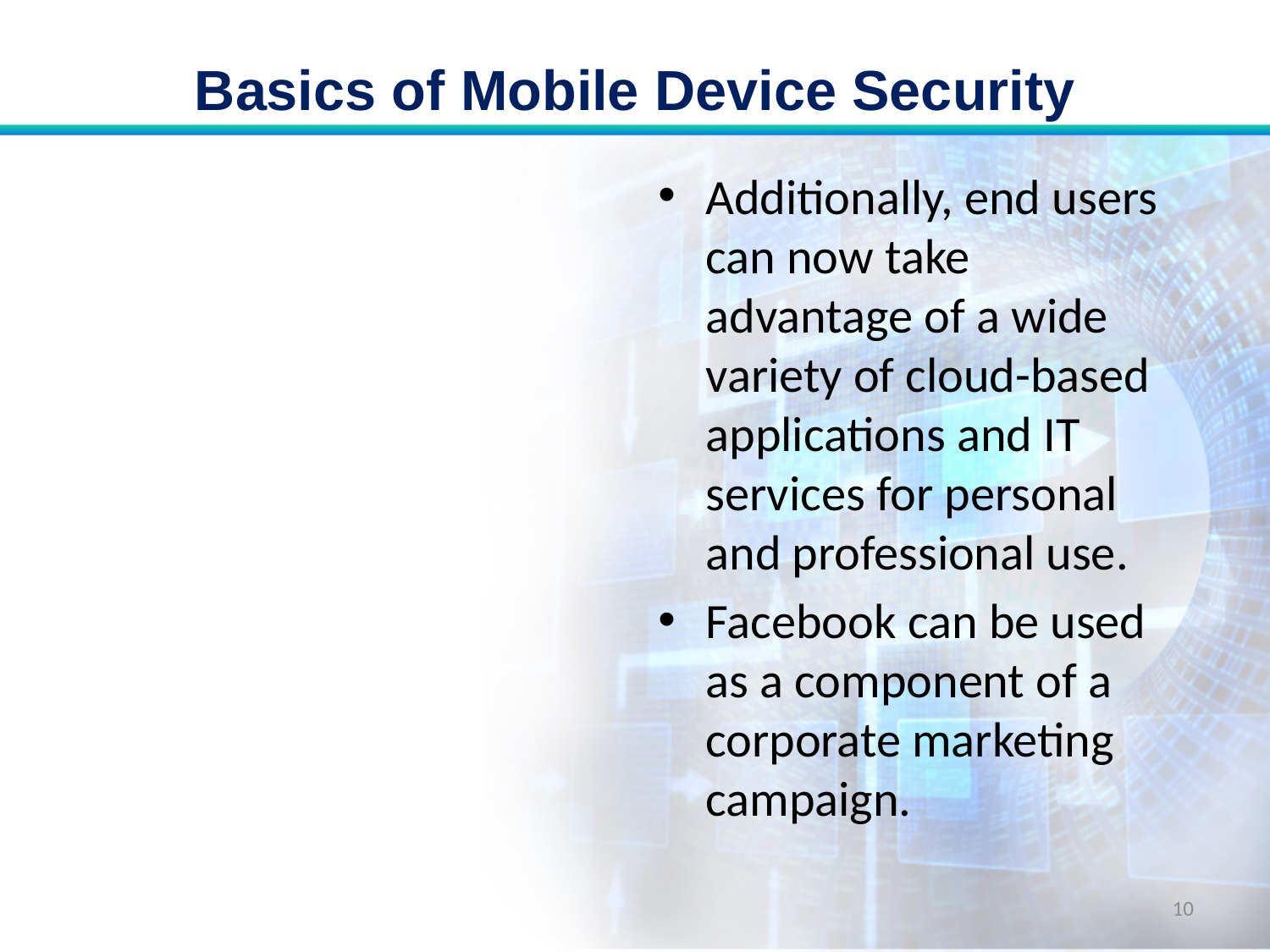

# Basics of Mobile Device Security
Additionally, end users can now take advantage of a wide variety of cloud-based applications and IT services for personal and professional use.
Facebook can be used as a component of a corporate marketing campaign.
10